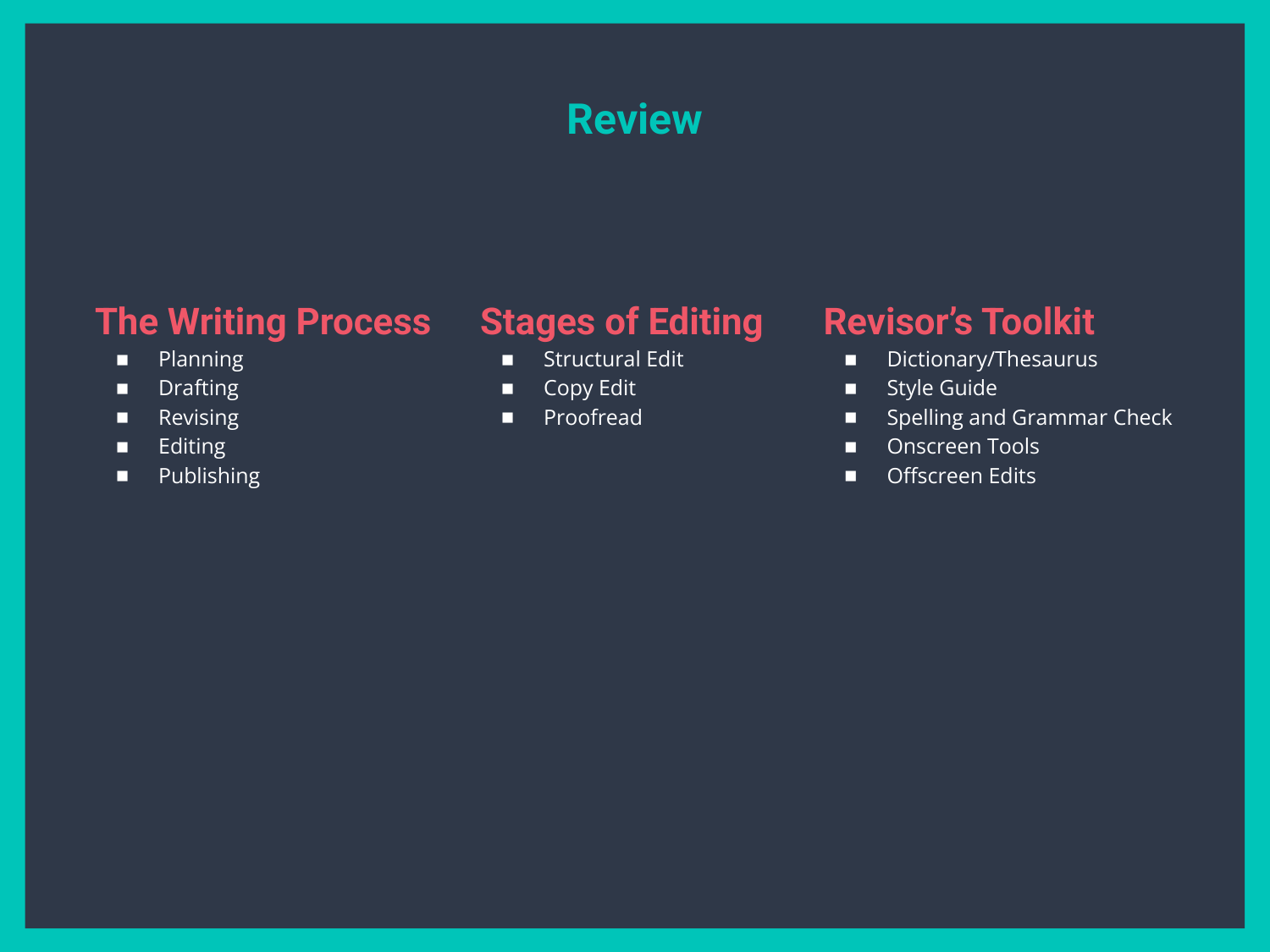

Review
The Writing Process
Planning
Drafting
Revising
Editing
Publishing
Stages of Editing
Structural Edit
Copy Edit
Proofread
Revisor’s Toolkit
Dictionary/Thesaurus
Style Guide
Spelling and Grammar Check
Onscreen Tools
Offscreen Edits